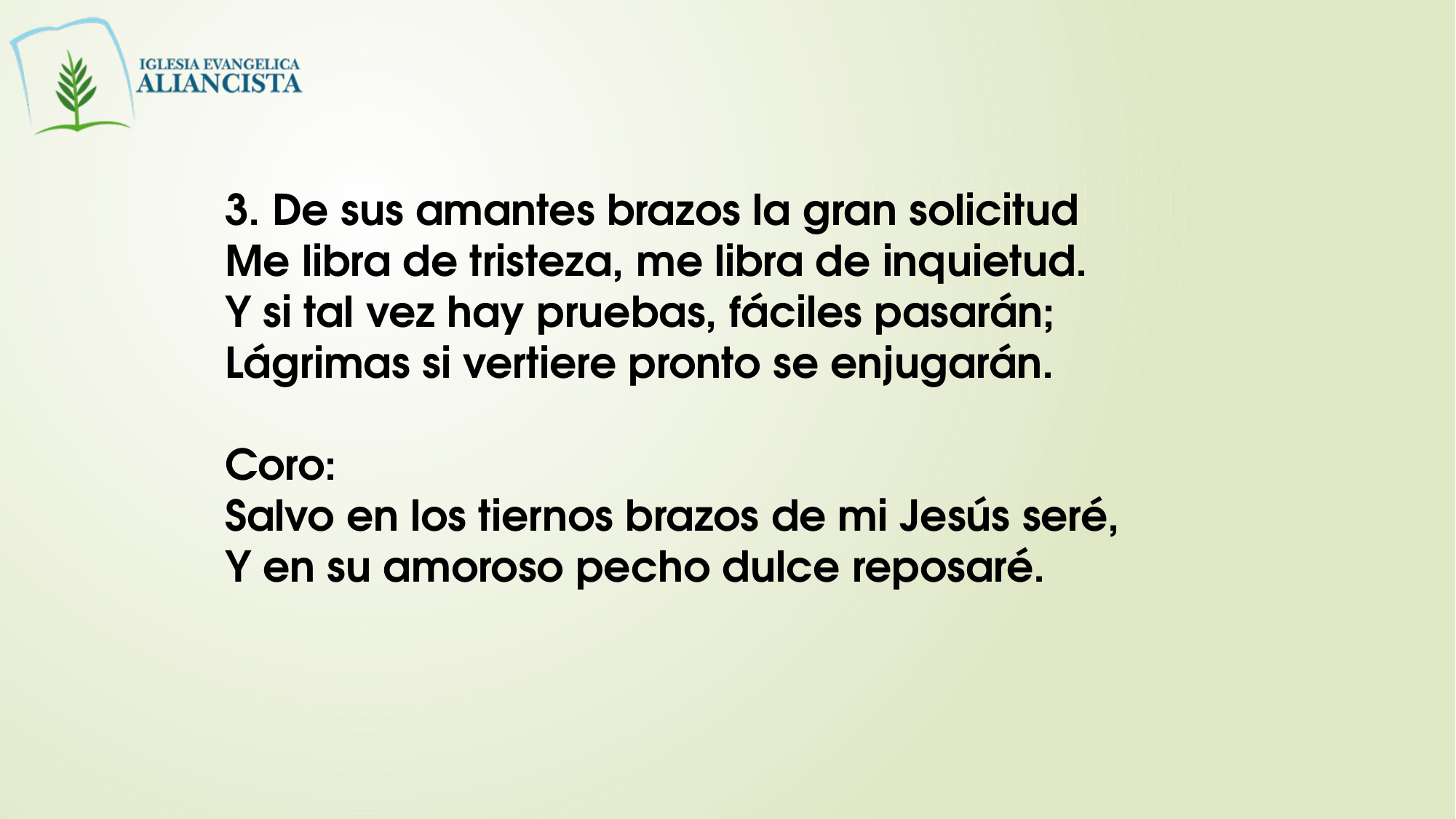

3. De sus amantes brazos la gran solicitud
Me libra de tristeza, me libra de inquietud.
Y si tal vez hay pruebas, fáciles pasarán;
Lágrimas si vertiere pronto se enjugarán.

Coro:
Salvo en los tiernos brazos de mi Jesús seré,
Y en su amoroso pecho dulce reposaré.